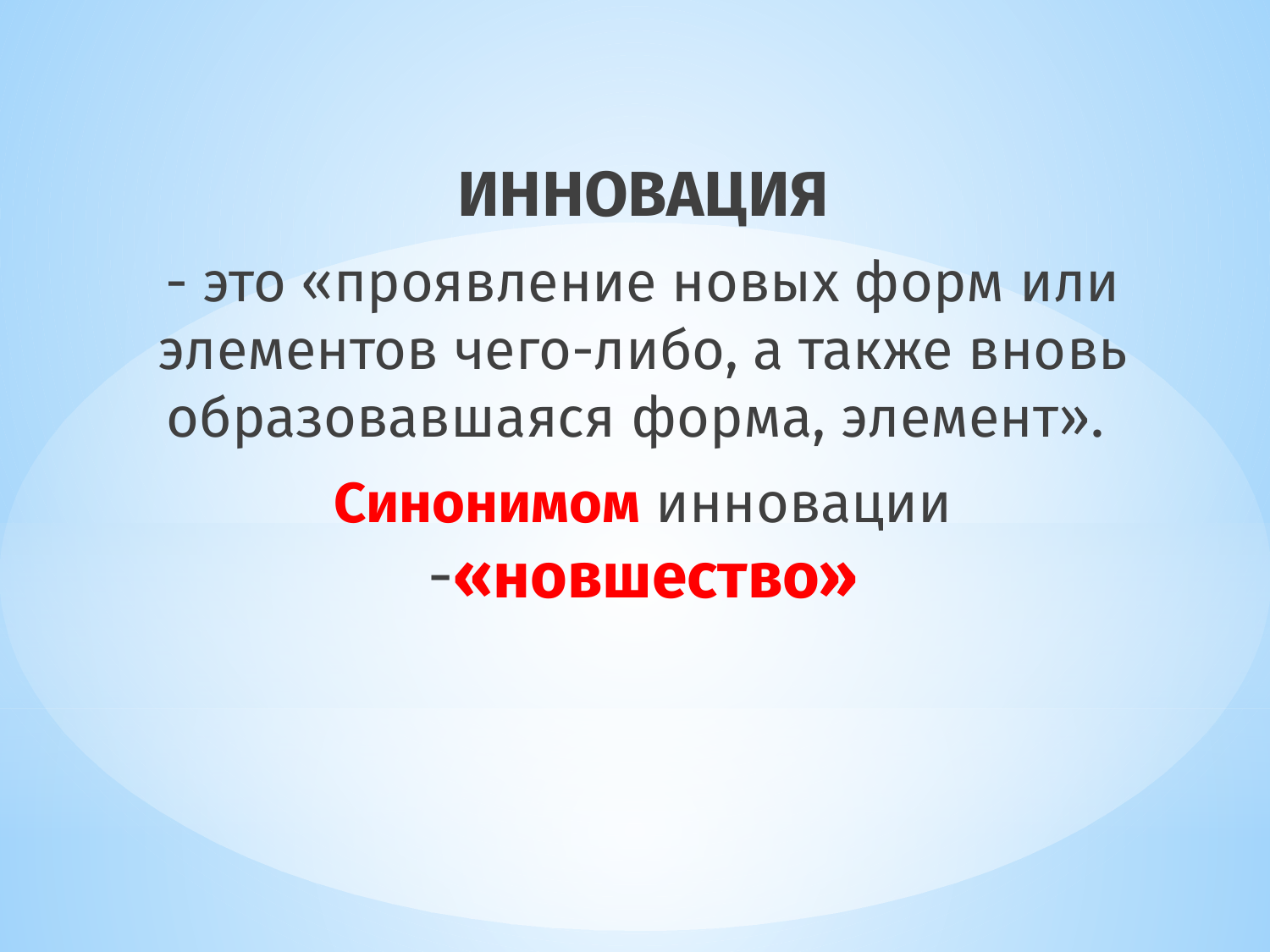

ИННОВАЦИЯ
- это «проявление новых форм или элементов чего-либо, а также вновь образовавшаяся форма, элемент».
Синонимом инновации -«новшество»